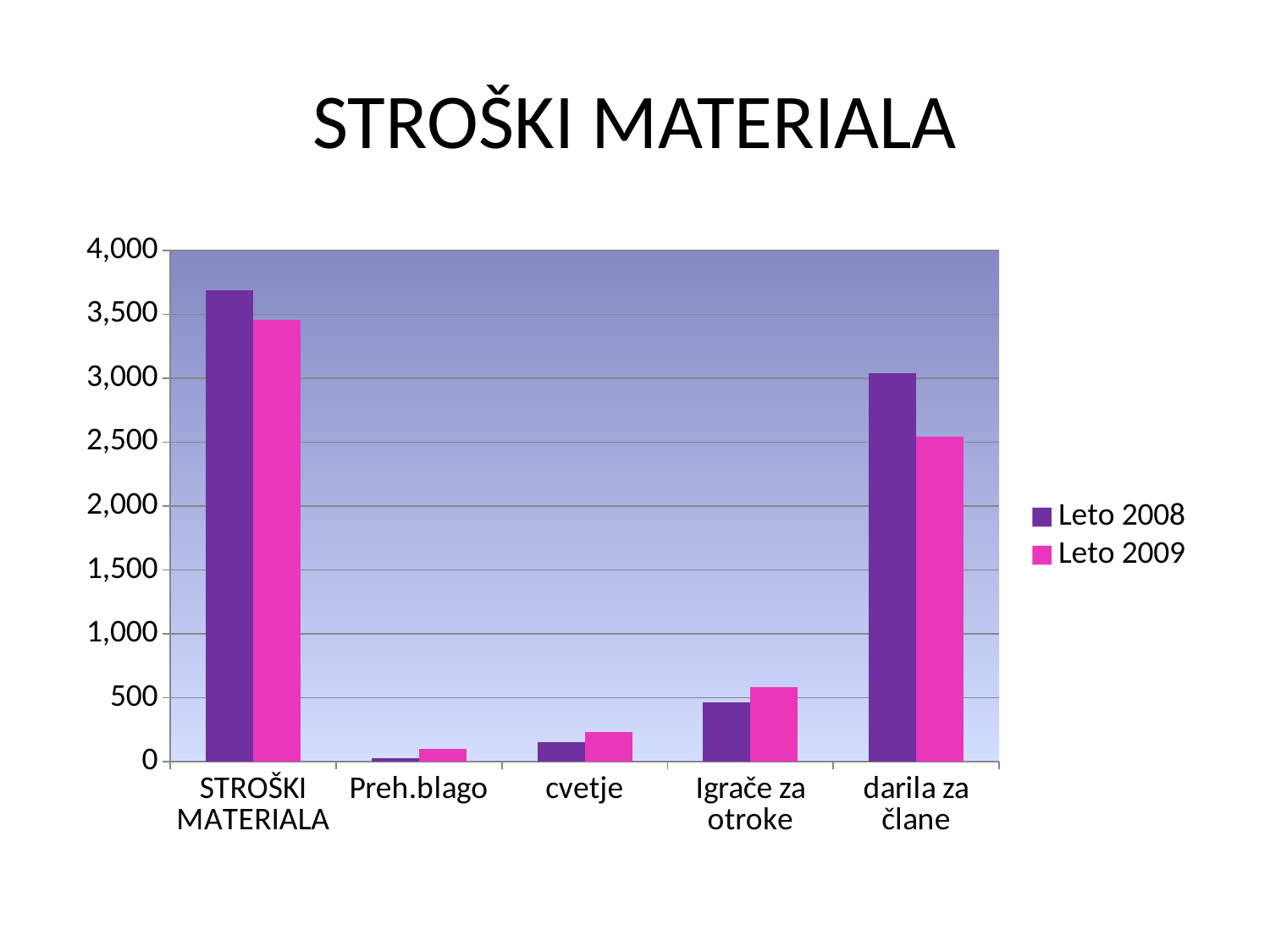

# STROŠKI MATERIALA

### Chart

| Category | Leto 2008 | Leto 2009 |
|---|---|---|
| STROŠKI MATERIALA | 3687.62 | 3459.5699999999997 |
| Preh.blago | 24.279999999999998 | 100.77 |
| cvetje | 154.0 | 230.0 |
| Igrače za otroke | 467.34000000000003 | 585.41 |
| darila za člane | 3042.0 | 2543.3900000000003 |